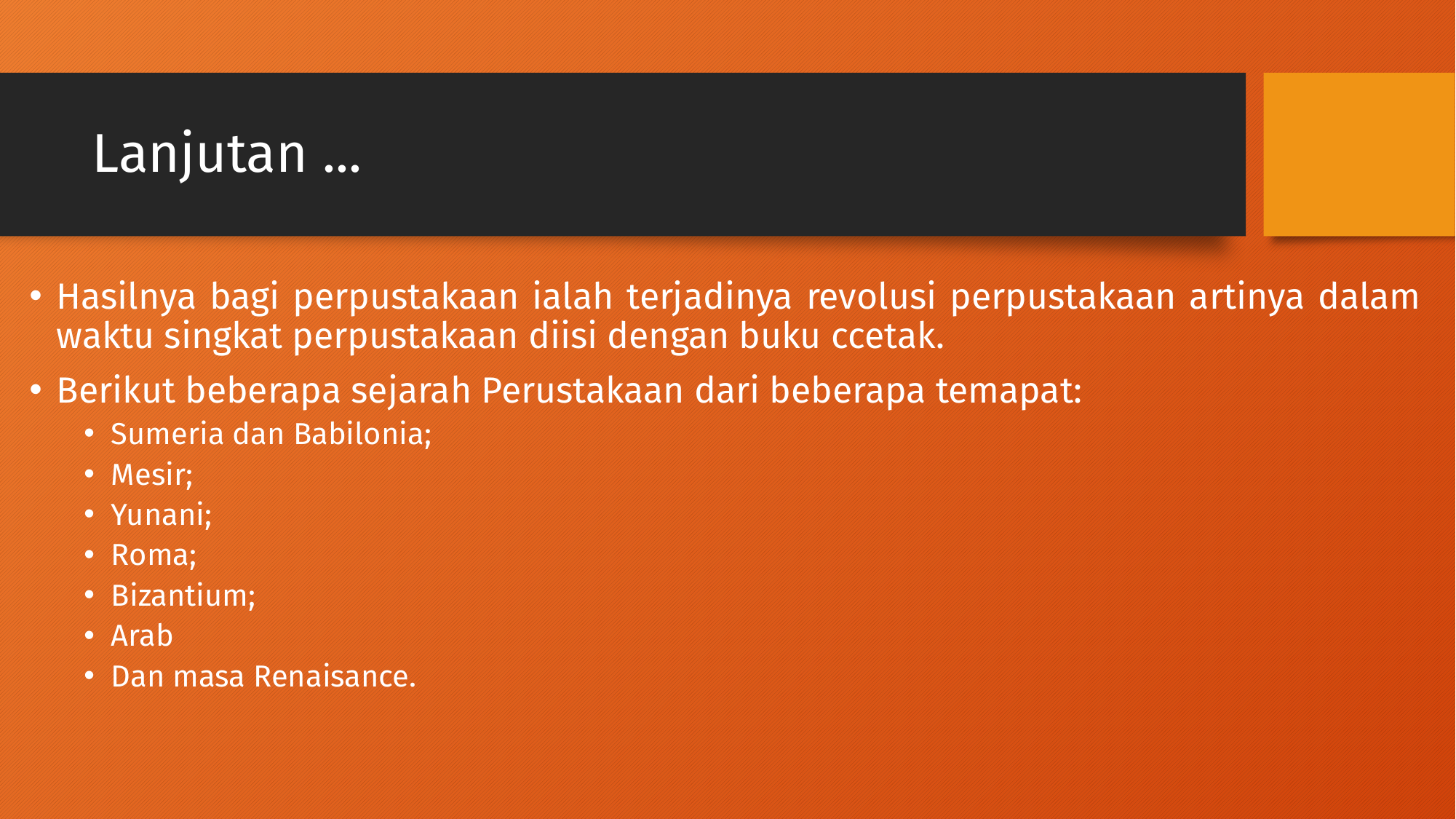

# Lanjutan ...
Hasilnya bagi perpustakaan ialah terjadinya revolusi perpustakaan artinya dalam waktu singkat perpustakaan diisi dengan buku ccetak.
Berikut beberapa sejarah Perustakaan dari beberapa temapat:
Sumeria dan Babilonia;
Mesir;
Yunani;
Roma;
Bizantium;
Arab
Dan masa Renaisance.